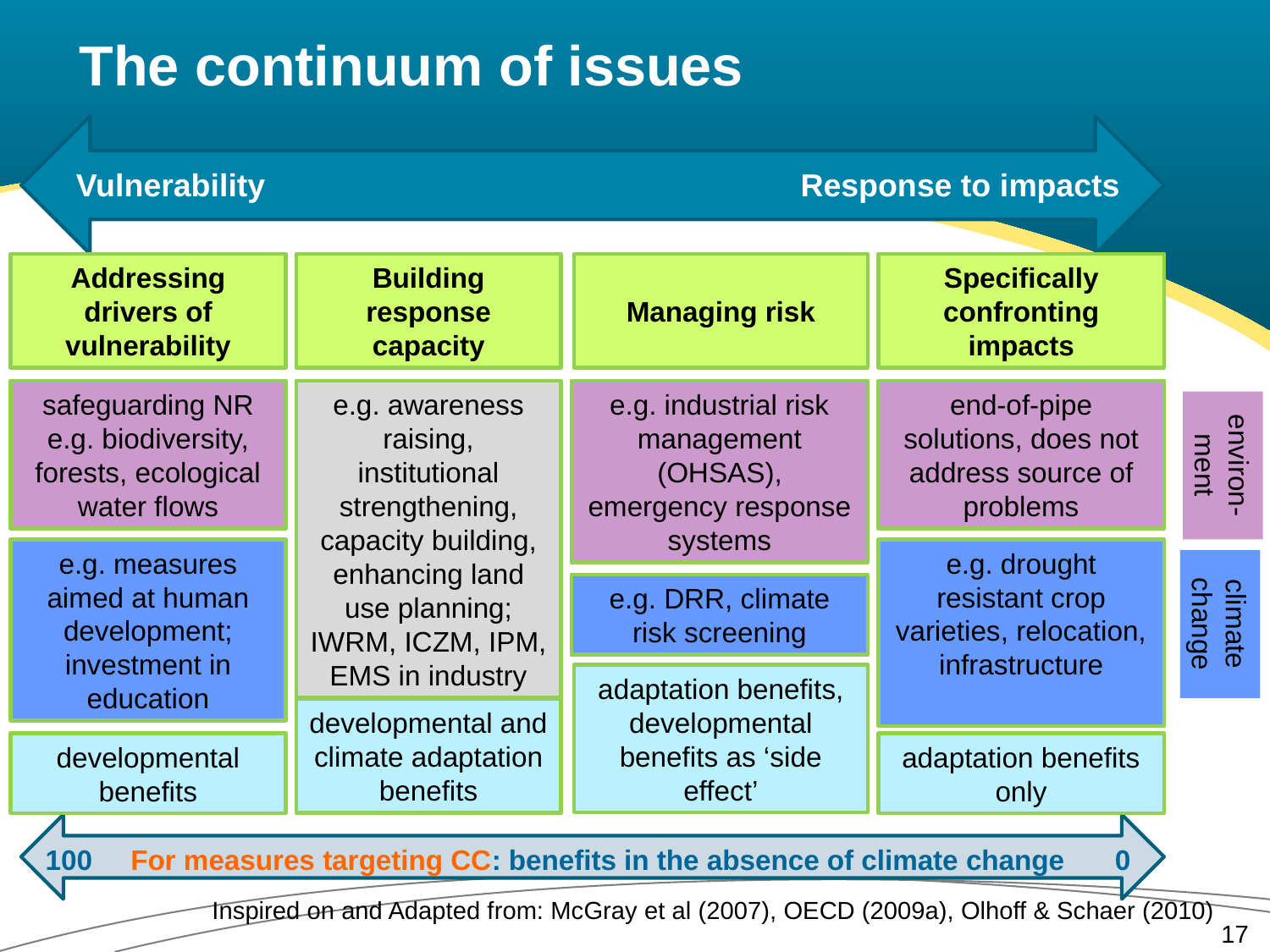

# The continuum of issues

Vulnerability
Response to impacts
Addressing drivers of vulnerability
Building response capacity

Managing risk

Specifically confronting impacts
safeguarding NR e.g. biodiversity, forests, ecological water flows
e.g. awareness raising, institutional strengthening, capacity building, enhancing land use planning; IWRM, ICZM, IPM, EMS in industry
e.g. industrial risk management (OHSAS), emergency response systems
end-of-pipe solutions, does not address source of problems
environ-ment
e.g. measures aimed at human development; investment in education
e.g. drought resistant crop varieties, relocation, infrastructure

e.g. DRR, climate risk screening
climate change
adaptation benefits, developmental benefits as ‘side effect’
developmental and climate adaptation benefits
developmental benefits
adaptation benefits only

100
For measures targeting CC: benefits in the absence of climate change
0
Inspired on and Adapted from: McGray et al (2007), OECD (2009a), Olhoff & Schaer (2010)
17